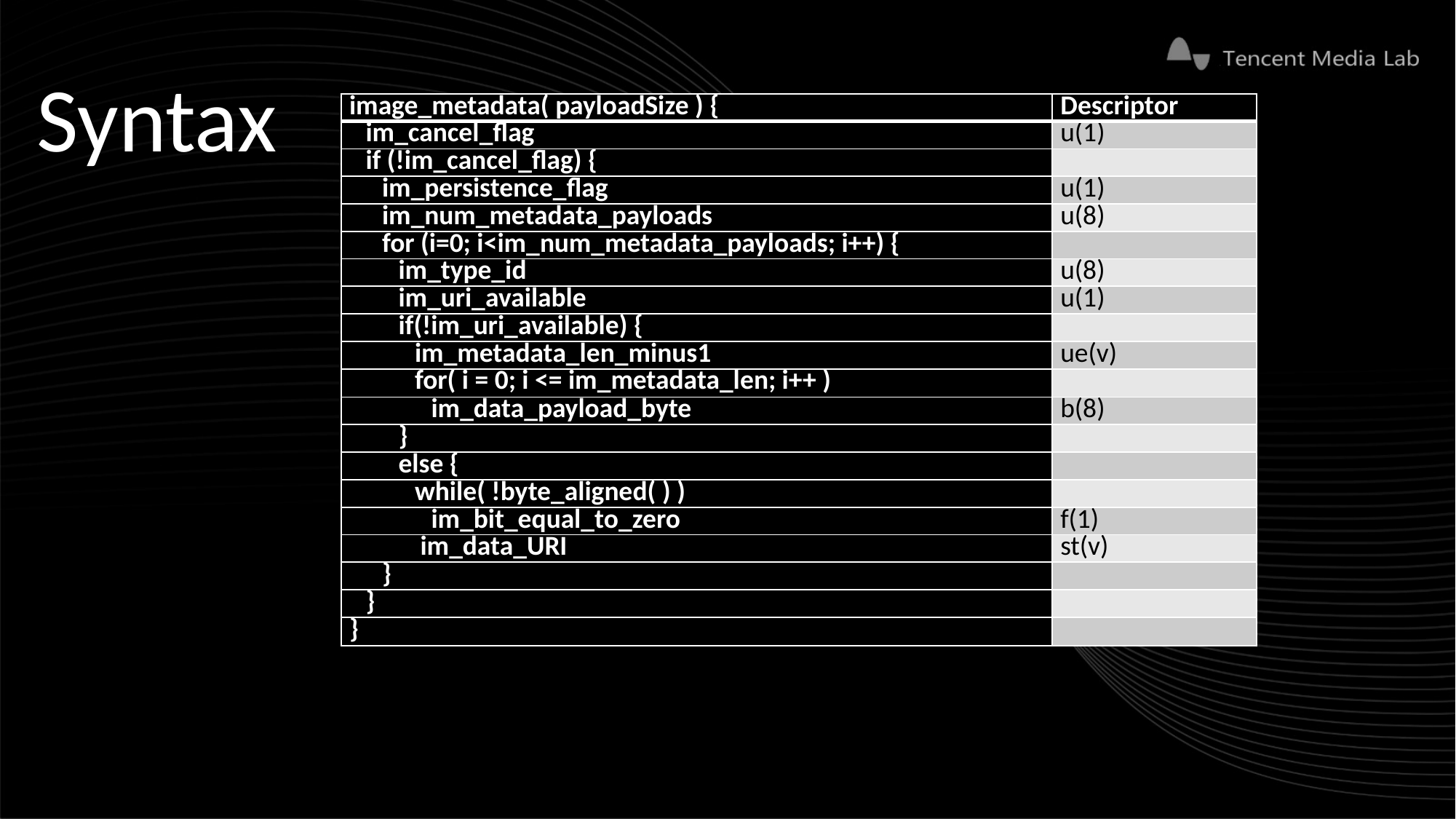

# Syntax
| image\_metadata( payloadSize ) { | Descriptor |
| --- | --- |
| im\_cancel\_flag | u(1) |
| if (!im\_cancel\_flag) { |  |
| im\_persistence\_flag | u(1) |
| im\_num\_metadata\_payloads | u(8) |
| for (i=0; i<im\_num\_metadata\_payloads; i++) { |  |
| im\_type\_id | u(8) |
| im\_uri\_available | u(1) |
| if(!im\_uri\_available) { |  |
| im\_metadata\_len\_minus1 | ue(v) |
| for( i = 0; i <= im\_metadata\_len; i++ ) |  |
| im\_data\_payload\_byte | b(8) |
| } |  |
| else { |  |
| while( !byte\_aligned( ) ) |  |
| im\_bit\_equal\_to\_zero | f(1) |
| im\_data\_URI | st(v) |
| } |  |
| } |  |
| } |  |